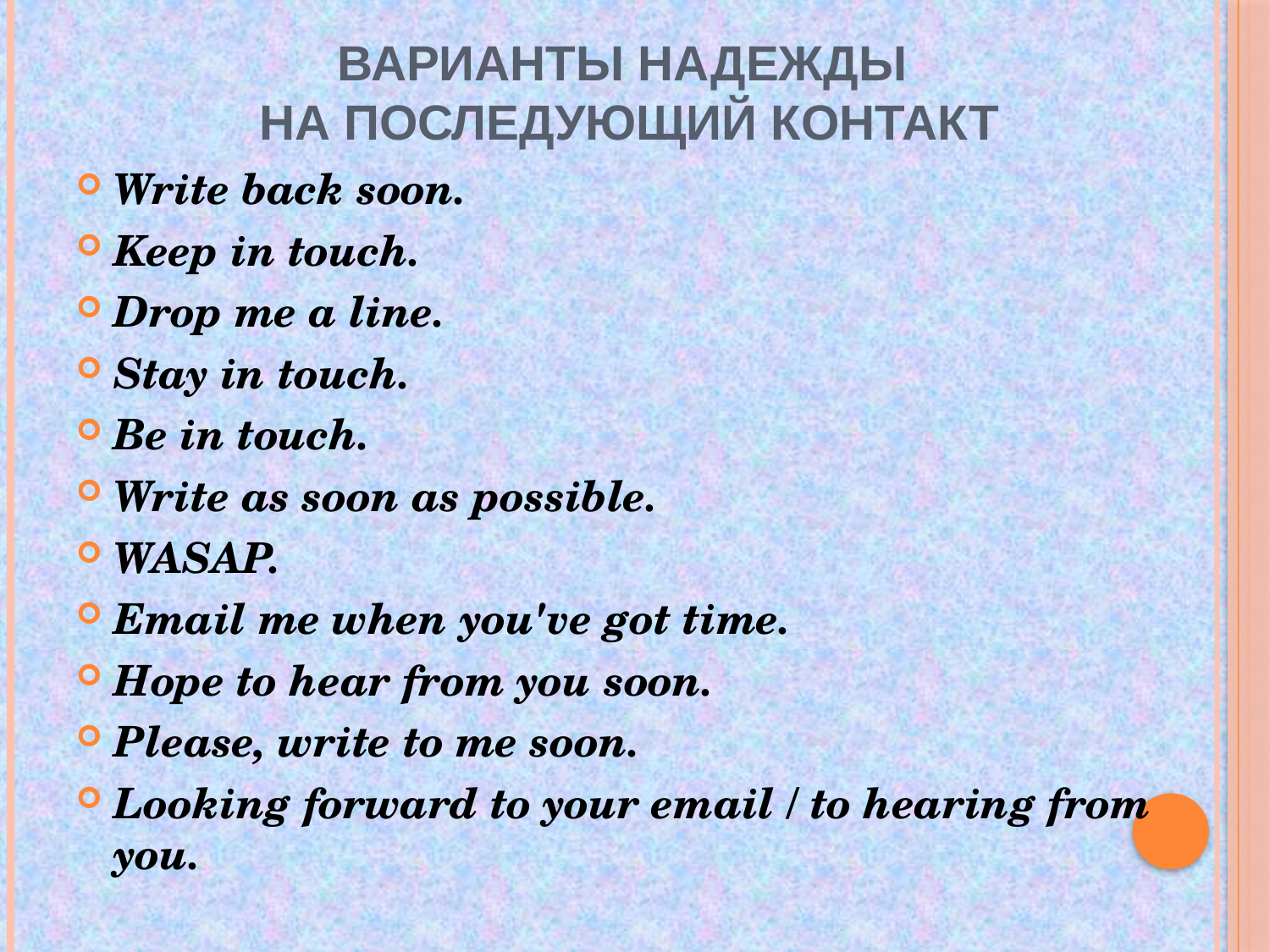

# Варианты надежды на последующий контакт
Write back soon.
Keep in touch.
Drop me a line.
Stay in touch.
Be in touch.
Write as soon as possible.
WASAP.
Email me when you've got time.
Hope to hear from you soon.
Please, write to me soon.
Looking forward to your email / to hearing from you.